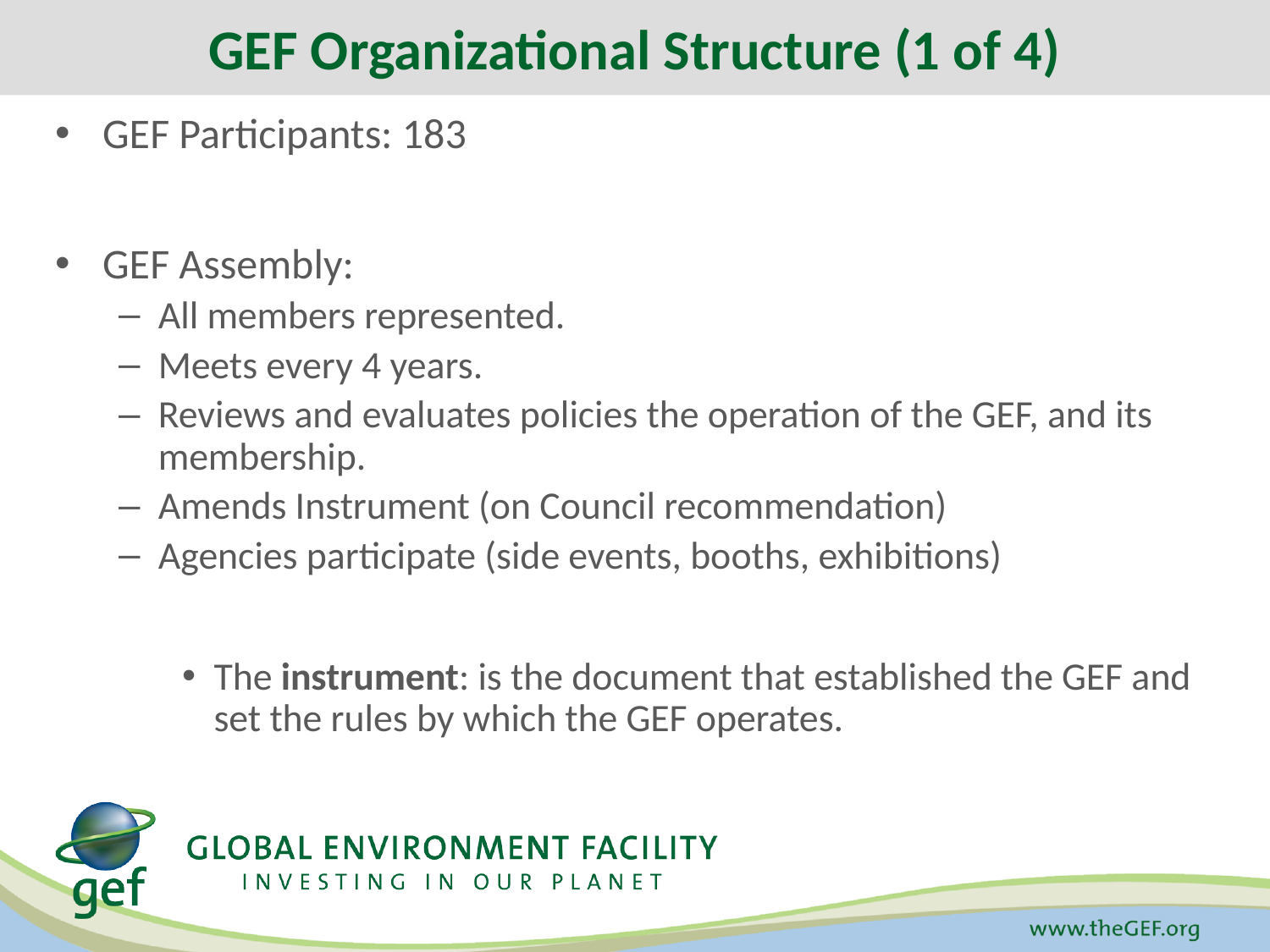

GEF Organizational Structure (1 of 4)
GEF Participants: 183

GEF Assembly:
All members represented.
Meets every 4 years.
Reviews and evaluates policies the operation of the GEF, and its membership.
Amends Instrument (on Council recommendation)
Agencies participate (side events, booths, exhibitions)

The instrument: is the document that established the GEF and set the rules by which the GEF operates.